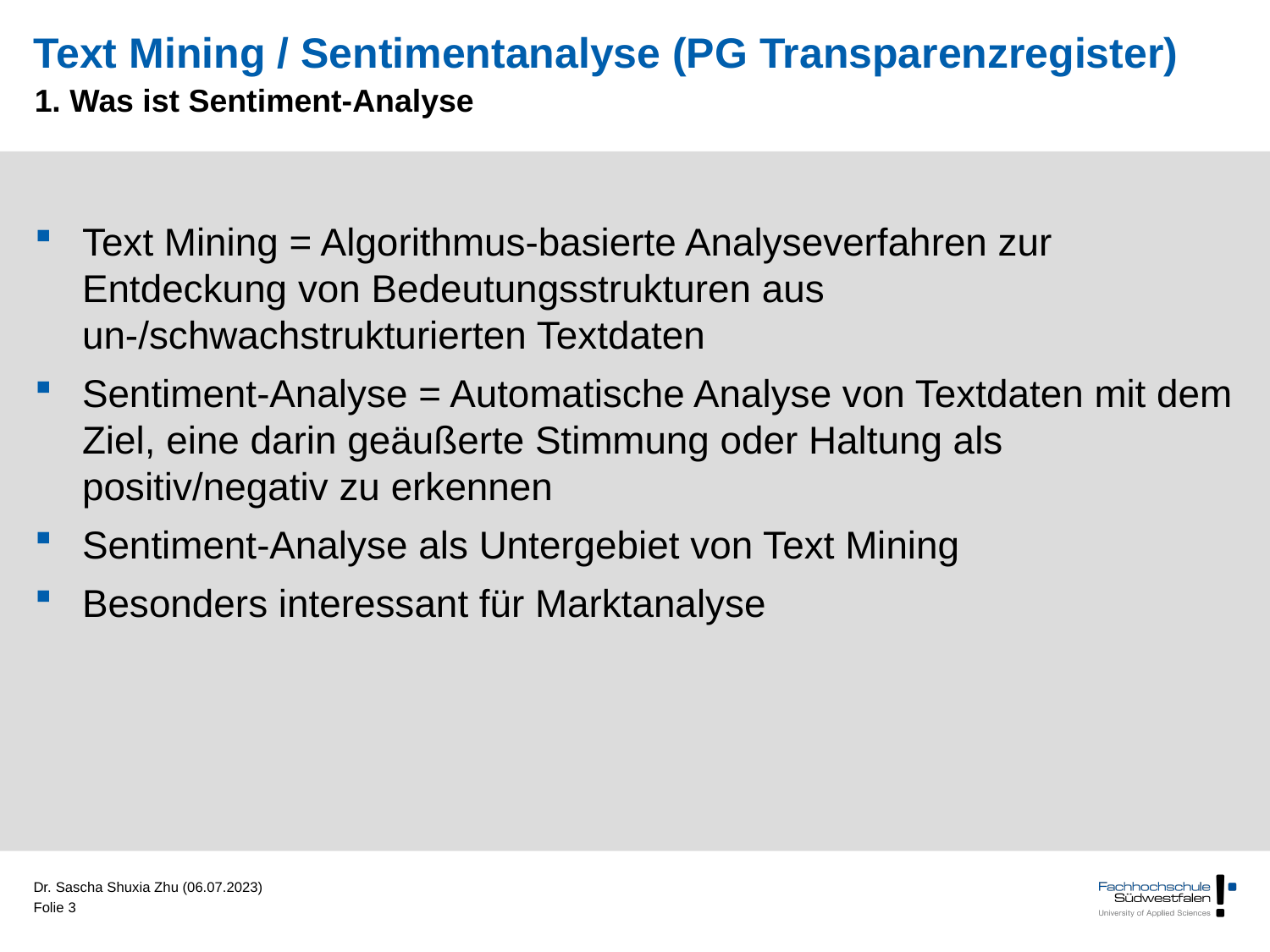

# Text Mining / Sentimentanalyse (PG Transparenzregister)
1. Was ist Sentiment-Analyse

Text Mining = Algorithmus-basierte Analyseverfahren zur Entdeckung von Bedeutungsstrukturen aus un-/schwachstrukturierten Textdaten
Sentiment-Analyse = Automatische Analyse von Textdaten mit dem Ziel, eine darin geäußerte Stimmung oder Haltung als positiv/negativ zu erkennen
Sentiment-Analyse als Untergebiet von Text Mining
Besonders interessant für Marktanalyse

Dr. Sascha Shuxia Zhu (06.07.2023)